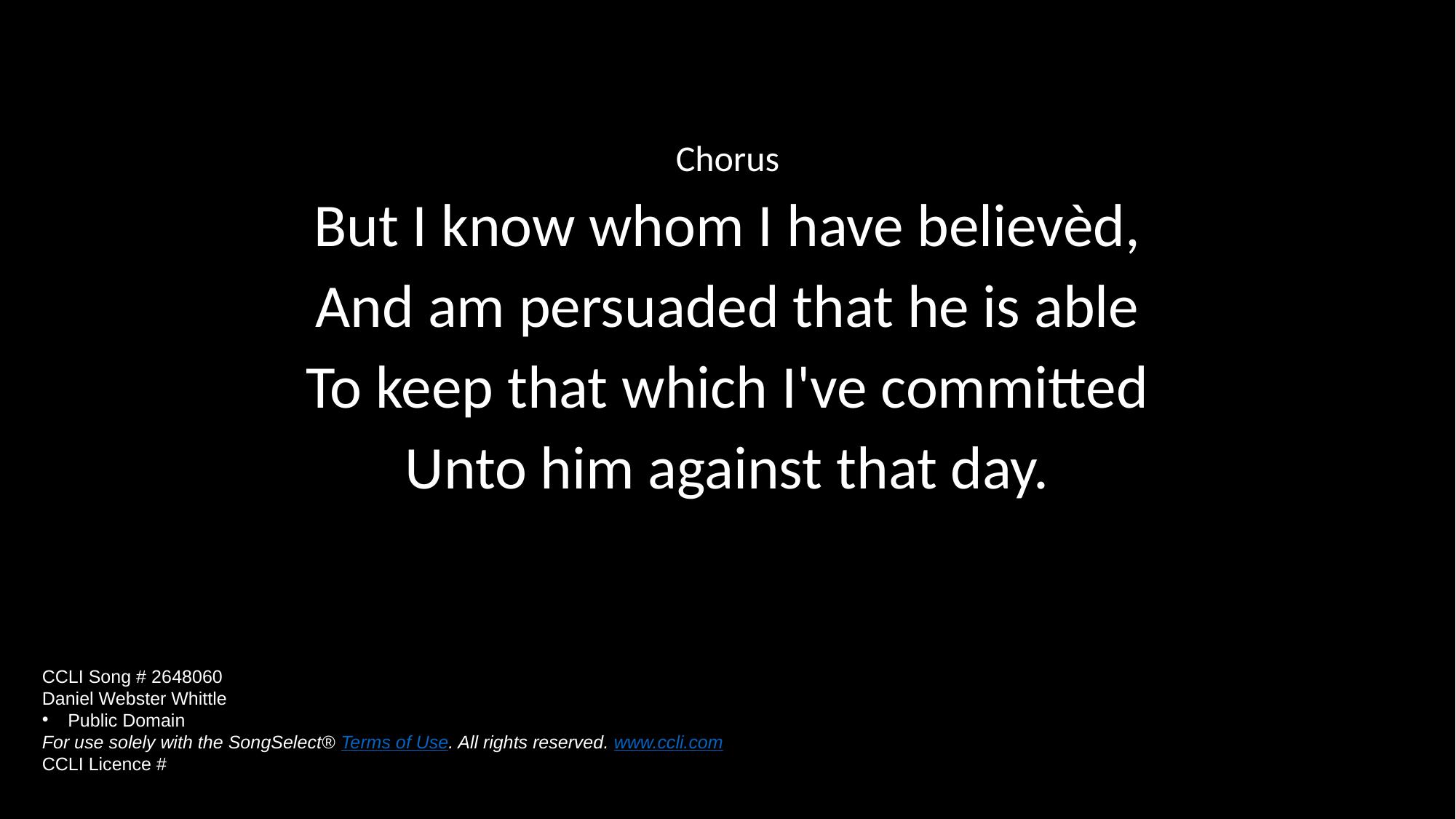

Chorus
But I know whom I have believèd,
And am persuaded that he is able
To keep that which I've committed
Unto him against that day.
CCLI Song # 2648060
Daniel Webster Whittle
Public Domain
For use solely with the SongSelect® Terms of Use. All rights reserved. www.ccli.com
CCLI Licence #